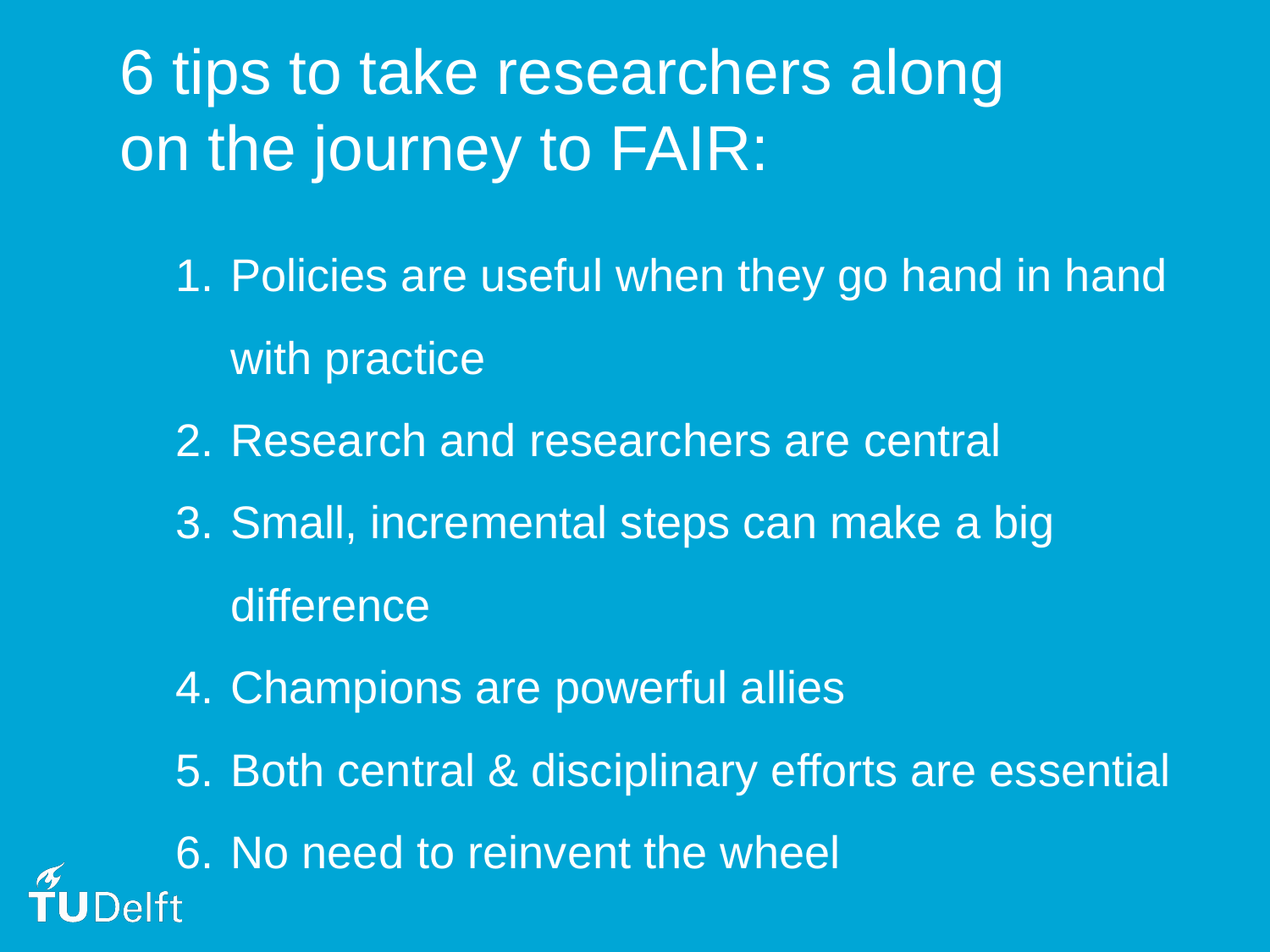

# 6 tips to take researchers along on the journey to FAIR:
Policies are useful when they go hand in hand with practice
Research and researchers are central
Small, incremental steps can make a big difference
Champions are powerful allies
Both central & disciplinary efforts are essential
No need to reinvent the wheel